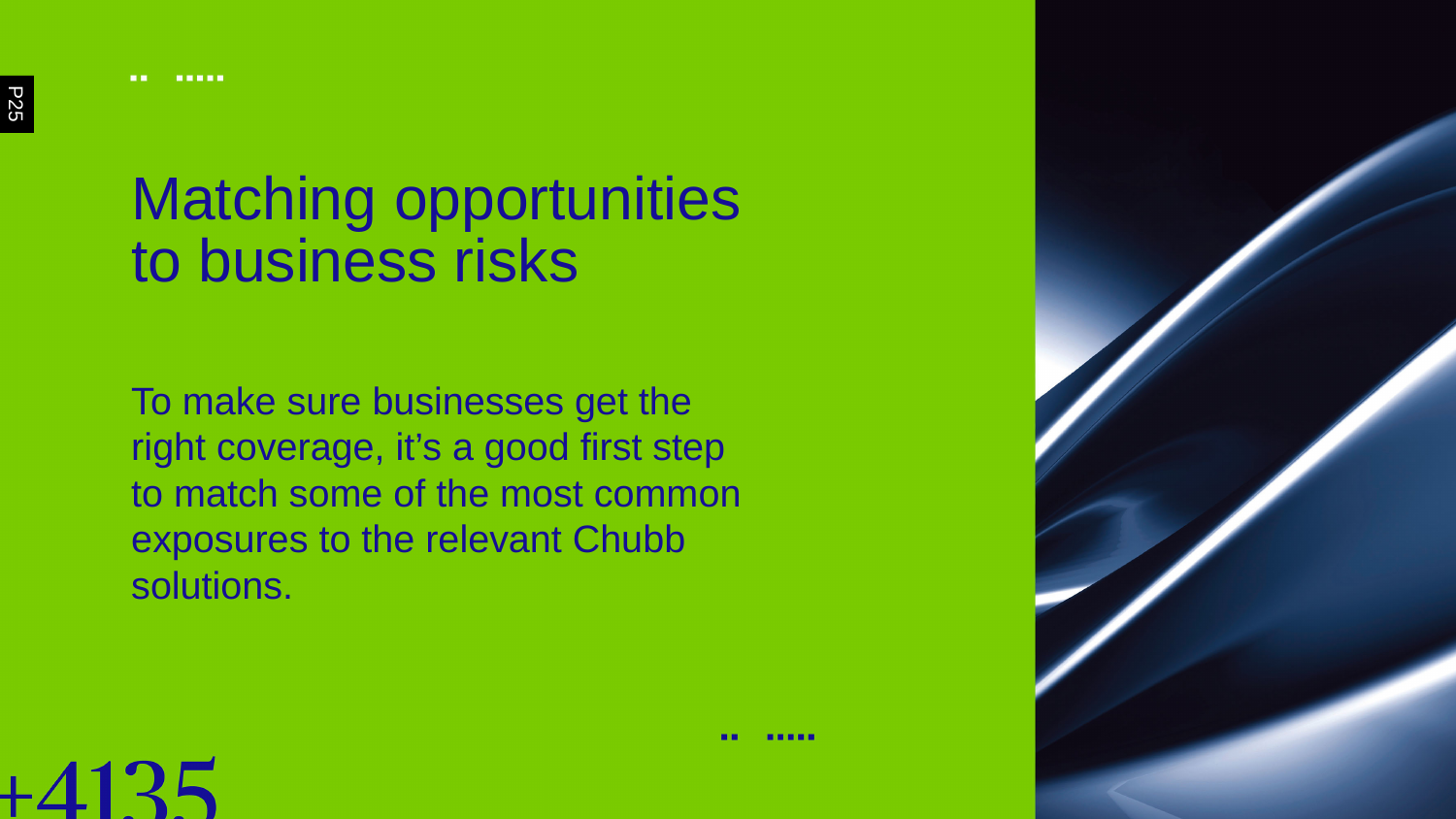

P25
Matching opportunities to business risks

To make sure businesses get the right coverage, it’s a good first step to match some of the most common exposures to the relevant Chubb solutions.